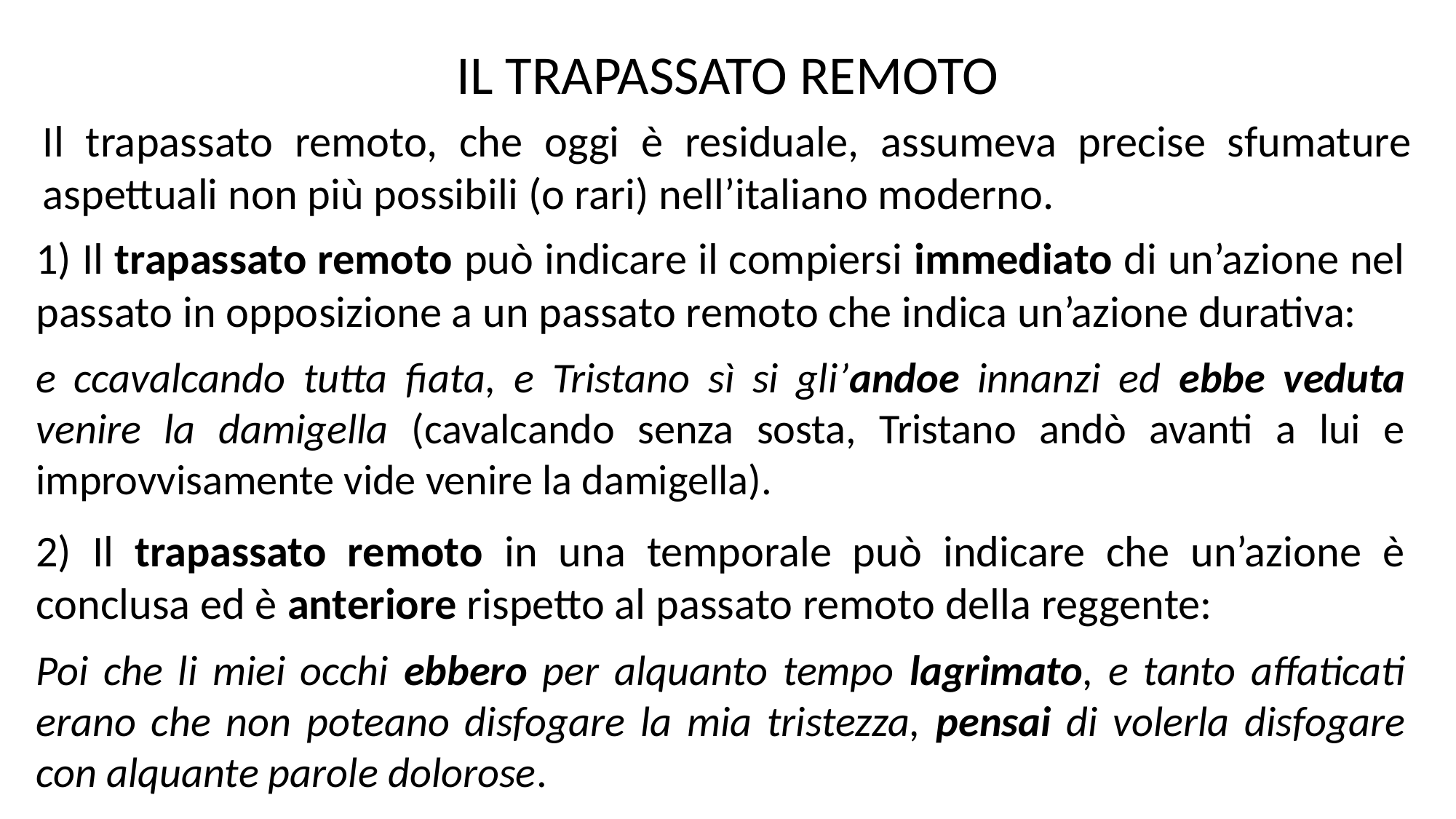

IL TRAPASSATO REMOTO
Il trapassato remoto, che oggi è residuale, assumeva precise sfumature aspettuali non più possibili (o rari) nell’italiano moderno.
1) Il trapassato remoto può indicare il compiersi immediato di un’azione nel passato in opposizione a un passato remoto che indica un’azione durativa:

e ccavalcando tutta fiata, e Tristano sì si gli’andoe innanzi ed ebbe veduta venire la damigella (cavalcando senza sosta, Tristano andò avanti a lui e improvvisamente vide venire la damigella).
2) Il trapassato remoto in una temporale può indicare che un’azione è conclusa ed è anteriore rispetto al passato remoto della reggente:

Poi che li miei occhi ebbero per alquanto tempo lagrimato, e tanto affaticati erano che non poteano disfogare la mia tristezza, pensai di volerla disfogare con alquante parole dolorose.